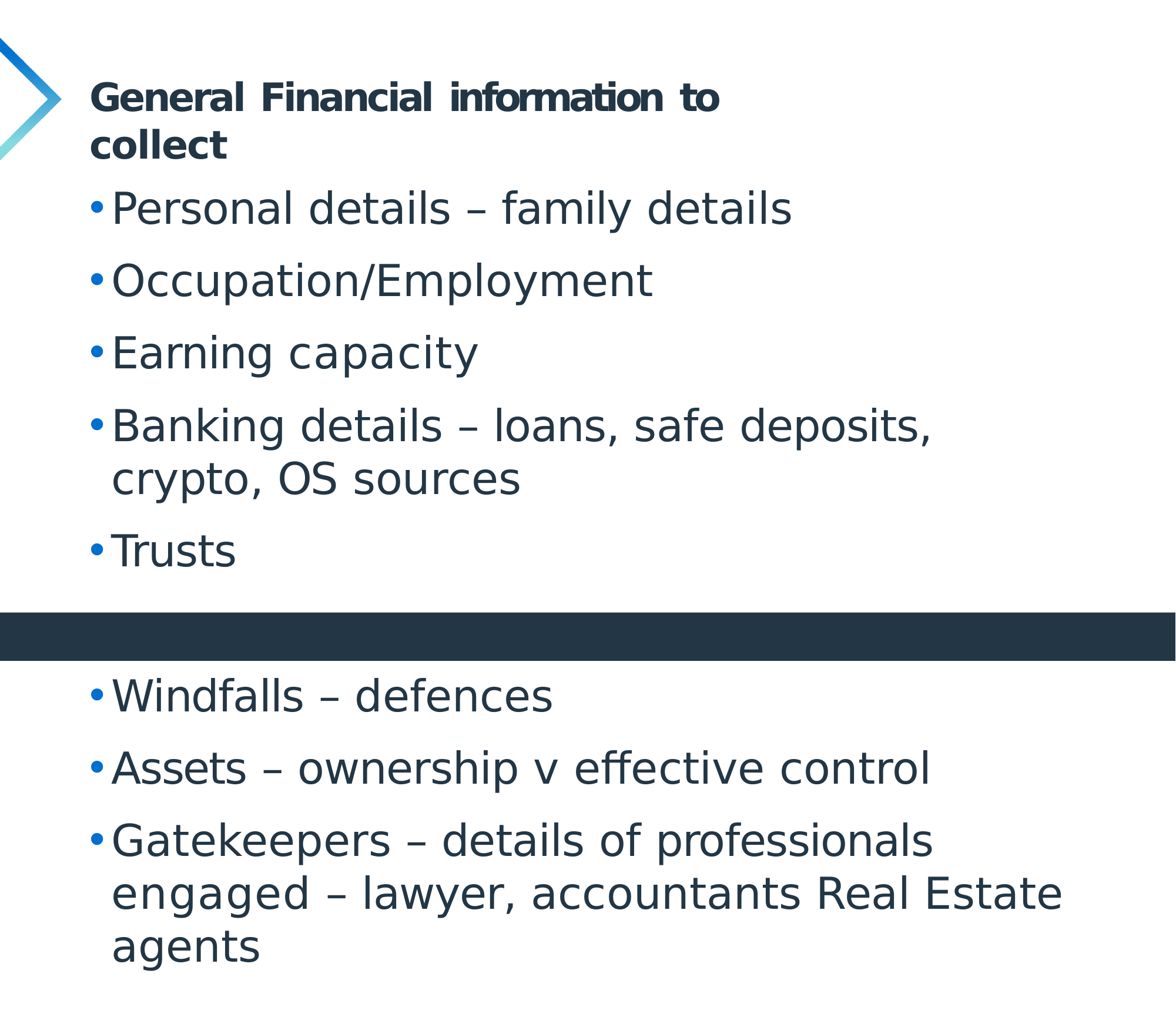

# General Financial information to collect
Personal details – family details
Occupation/Employment
Earning capacity
Banking details – loans, safe deposits, crypto, OS sources
Trusts

Windfalls – defences
Assets – ownership v effective control
Gatekeepers – details of professionals engaged – lawyer, accountants Real Estate agents